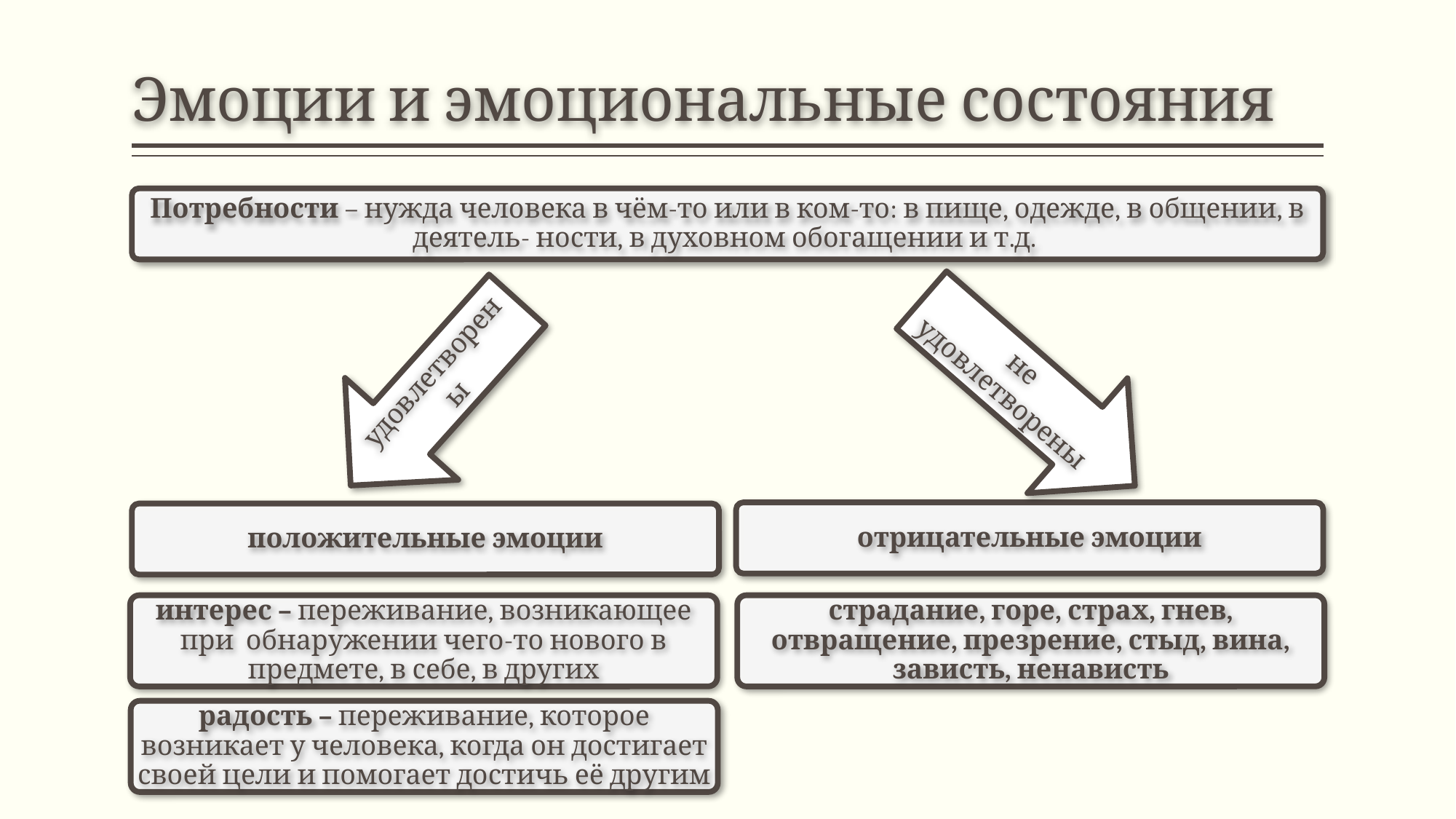

# Эмоции и эмоциональные состояния

Потребности – нужда человека в чём-то или в ком-то: в пище, одежде, в общении, в деятель- ности, в духовном обогащении и т.д.

не удовлетворены
удовлетворены

отрицательные эмоции

положительные эмоции

страдание, горе, страх, гнев, отвращение, презрение, стыд, вина, зависть, ненависть

интерес – переживание, возникающее при  обнаружении чего-то нового в предмете, в себе, в других

радость – переживание, которое возникает у человека, когда он достигает своей цели и помогает достичь её другим